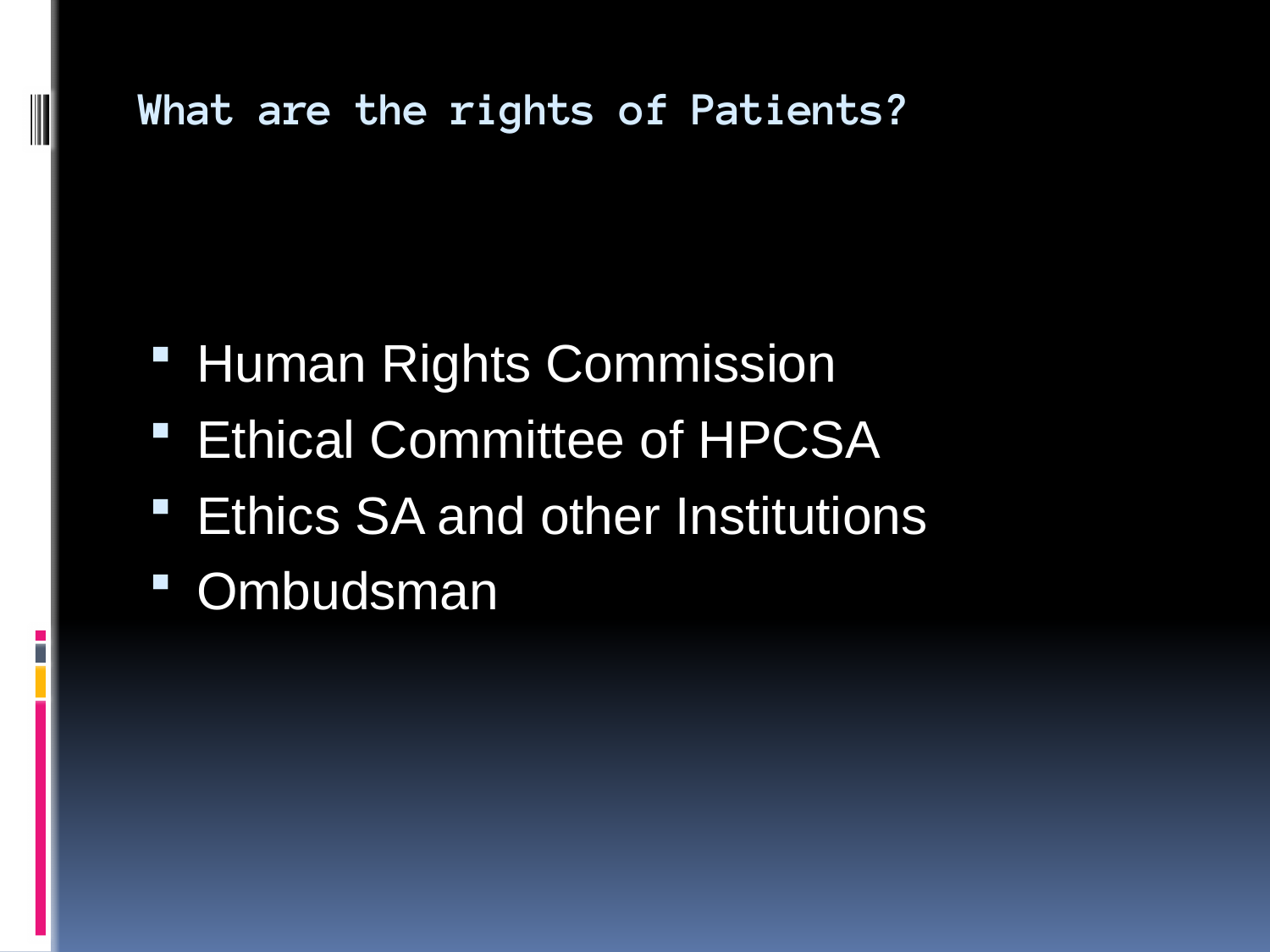

# What are the rights of Patients?

Human Rights Commission
Ethical Committee of HPCSA
Ethics SA and other Institutions
Ombudsman